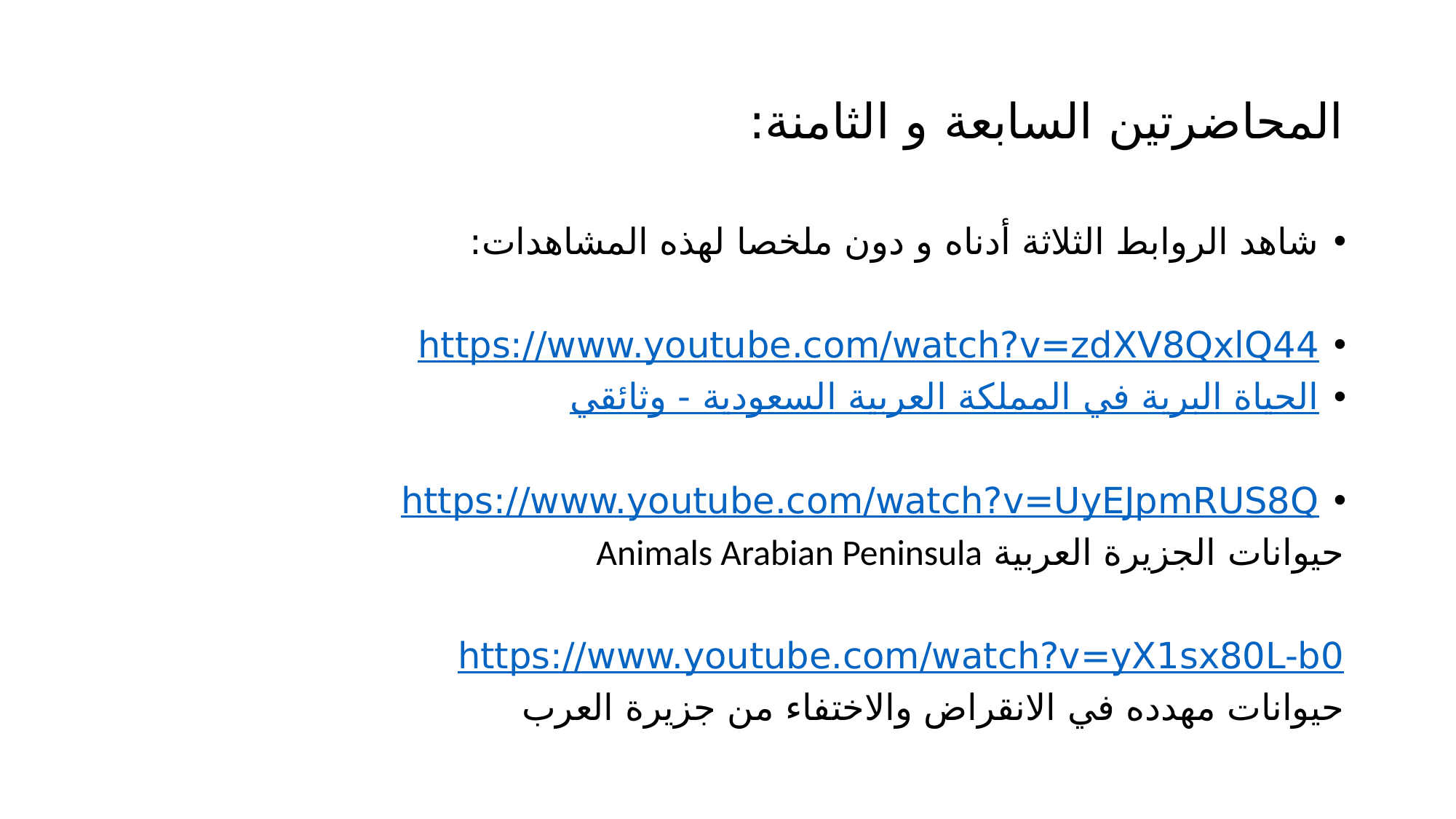

# المحاضرتين السابعة و الثامنة:
شاهد الروابط الثلاثة أدناه و دون ملخصا لهذه المشاهدات:

https://www.youtube.com/watch?v=zdXV8QxlQ44
وثائقي - الحياة البرية في المملكة العربية السعودية

https://www.youtube.com/watch?v=UyEJpmRUS8Q
حيوانات الجزيرة العربية Animals Arabian Peninsula

https://www.youtube.com/watch?v=yX1sx80L-b0
حيوانات مهدده في الانقراض والاختفاء من جزيرة العرب